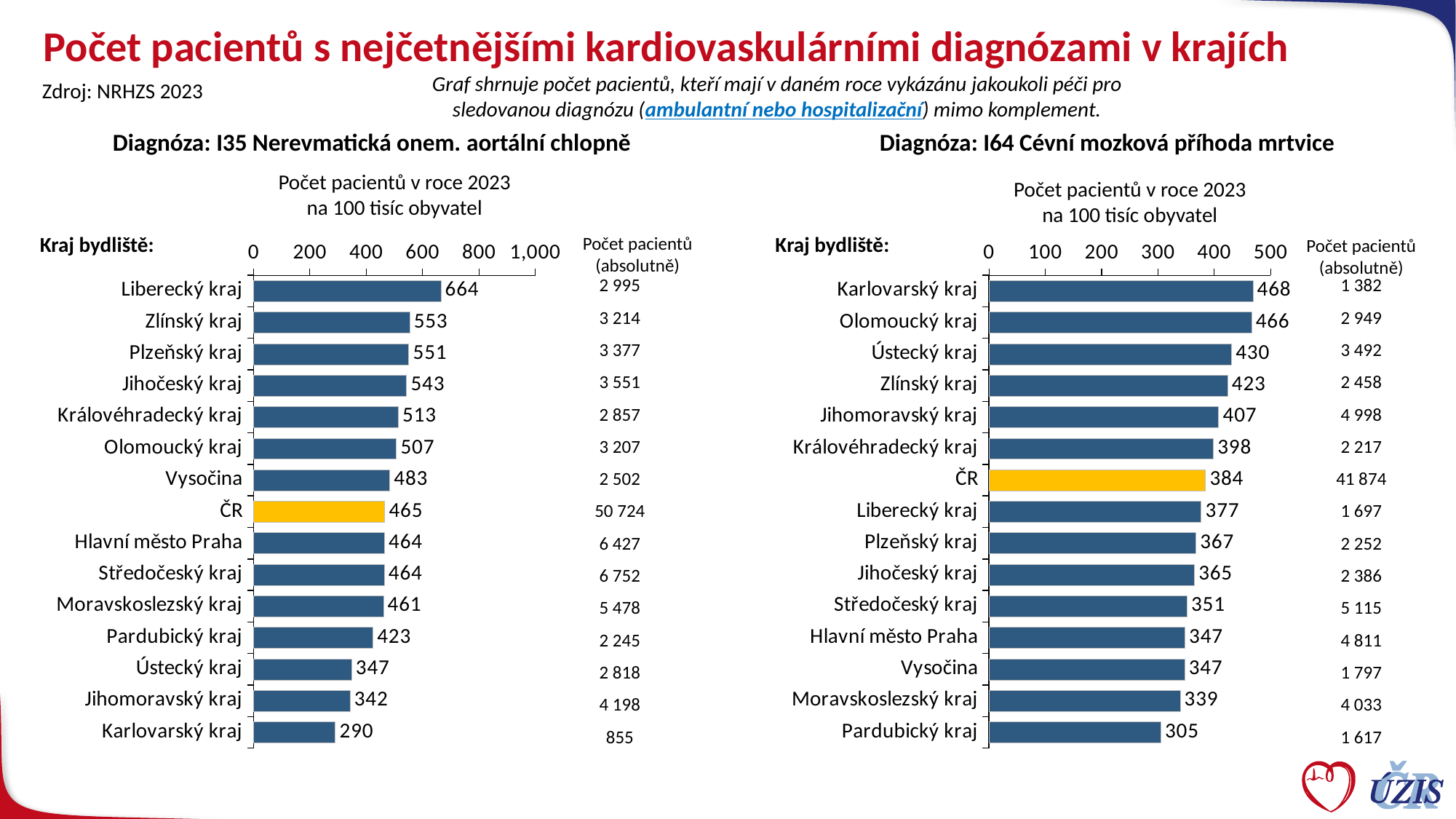

# Počet pacientů s nejčetnějšími kardiovaskulárními diagnózami v krajích
Graf shrnuje počet pacientů, kteří mají v daném roce vykázánu jakoukoli péči pro sledovanou diagnózu (ambulantní nebo hospitalizační) mimo komplement.
Zdroj: NRHZS 2023
Diagnóza: I64 Cévní mozková příhoda mrtvice
Diagnóza: I35 Nerevmatická onem. aortální chlopně

### Chart

| Category | Řada 1 | Column1 |
|---|---|---|
| Karlovarský kraj | 468.35232837530543 | None |
| Olomoucký kraj | 465.97689234969914 | None |
| Ústecký kraj | 430.4898239454417 | None |
| Zlínský kraj | 423.25017563676937 | None |
| Jihomoravský kraj | 407.4183064343236 | None |
| Královéhradecký kraj | 398.06158194017763 | None |
| ČR | 384.1455779086478 | None |
| Liberecký kraj | 376.50201451873414 | None |
| Plzeňský kraj | 367.1495694307225 | None |
| Jihočeský kraj | 364.55030901215423 | None |
| Středočeský kraj | 351.3194225036746 | None |
| Hlavní město Praha | 347.4318496286646 | None |
| Vysočina | 346.93798748938144 | None |
| Moravskoslezský kraj | 339.13441259867943 | None |
| Pardubický kraj | 304.77231604342586 | None |

### Chart

| Category | Řada 1 | Column1 |
|---|---|---|
| Liberecký kraj | 664.48057364974 | None |
| Zlínský kraj | 553.4280164754177 | None |
| Plzeňský kraj | 550.5613214775976 | None |
| Jihočeský kraj | 542.5474213336796 | None |
| Královéhradecký kraj | 512.9733602179015 | None |
| Olomoucký kraj | 506.74394498660064 | None |
| Vysočina | 483.048884083713 | None |
| ČR | 465.3341045478877 | None |
| Hlavní město Praha | 464.1331318984468 | None |
| Středočeský kraj | 463.7553745346649 | None |
| Moravskoslezský kraj | 460.6442628850896 | None |
| Pardubický kraj | 423.1378166465621 | None |
| Ústecký kraj | 347.3998636535666 | None |
| Jihomoravský kraj | 342.2052921991377 | None |
| Karlovarský kraj | 289.7548775404386 | None |
Počet pacientů v roce 2023
na 100 tisíc obyvatel
Počet pacientů v roce 2023
na 100 tisíc obyvatel
Kraj bydliště:
Kraj bydliště:
Počet pacientů (absolutně)
Počet pacientů (absolutně)
| 2 995 |
| --- |
| 3 214 |
| 3 377 |
| 3 551 |
| 2 857 |
| 3 207 |
| 2 502 |
| 50 724 |
| 6 427 |
| 6 752 |
| 5 478 |
| 2 245 |
| 2 818 |
| 4 198 |
| 855 |
| 1 382 |
| --- |
| 2 949 |
| 3 492 |
| 2 458 |
| 4 998 |
| 2 217 |
| 41 874 |
| 1 697 |
| 2 252 |
| 2 386 |
| 5 115 |
| 4 811 |
| 1 797 |
| 4 033 |
| 1 617 |